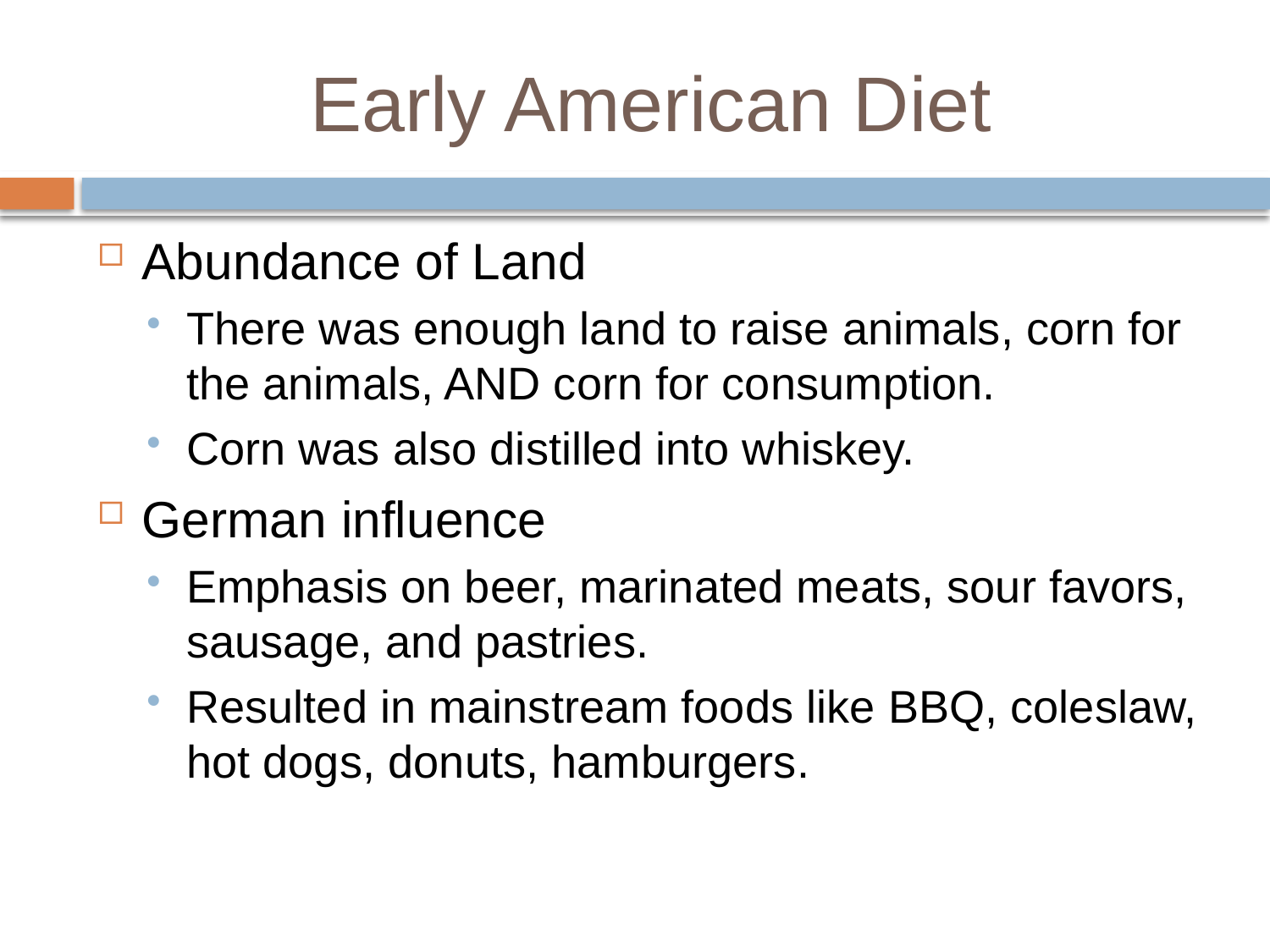

# Early American Diet
Abundance of Land
There was enough land to raise animals, corn for the animals, AND corn for consumption.
Corn was also distilled into whiskey.
German influence
Emphasis on beer, marinated meats, sour favors, sausage, and pastries.
Resulted in mainstream foods like BBQ, coleslaw, hot dogs, donuts, hamburgers.